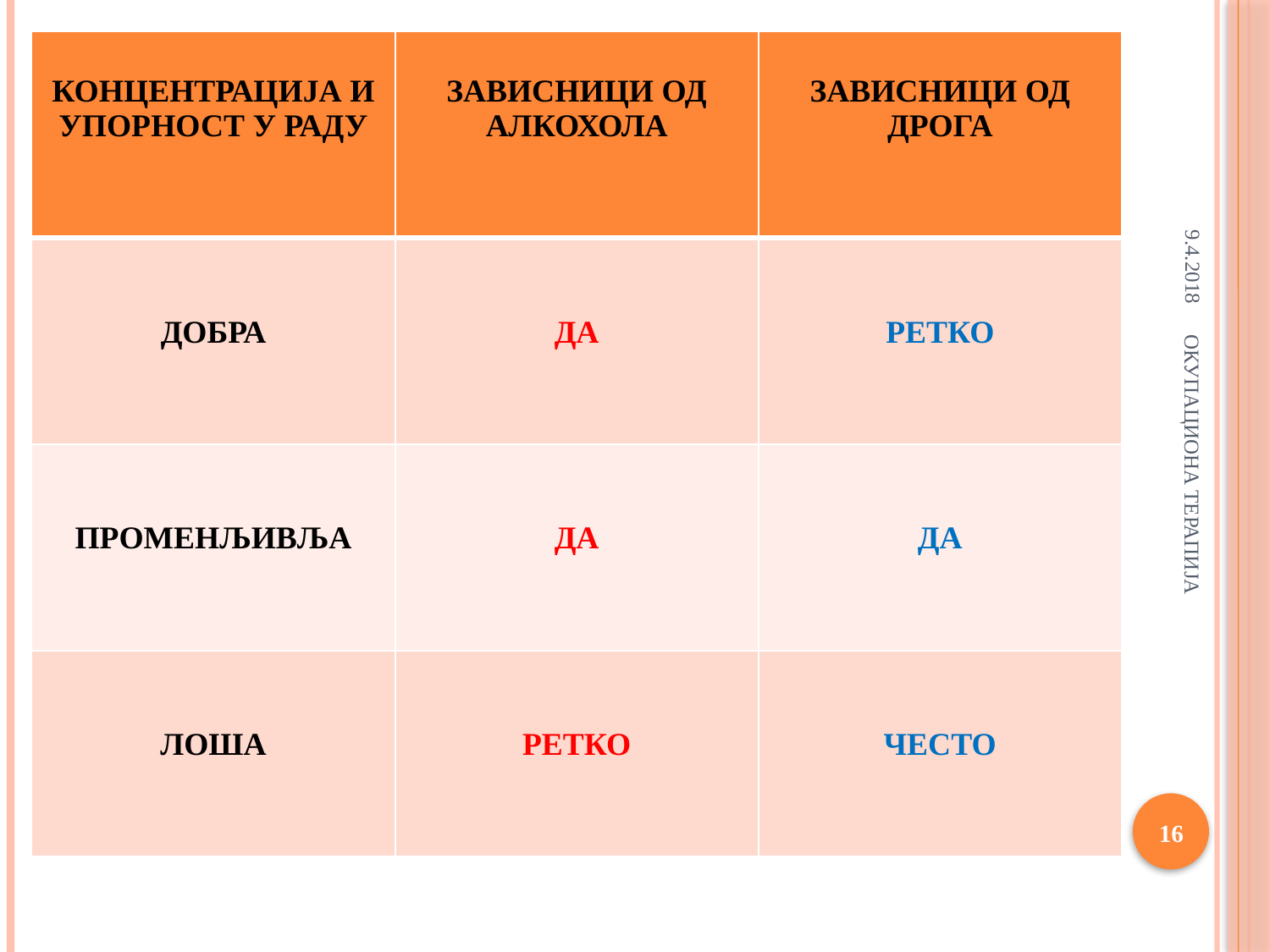

| КОНЦЕНТРАЦИЈА И УПОРНОСТ У РАДУ | ЗАВИСНИЦИ ОД АЛКОХОЛА | ЗАВИСНИЦИ ОД ДРОГА |
| --- | --- | --- |
| ДОБРА | ДА | РЕТКО |
| ПРОМЕНЉИВЉА | ДА | ДА |
| ЛОША | РЕТКО | ЧЕСТО |
#
9.4.2018
ОКУПАЦИОНА ТЕРАПИЈА
16